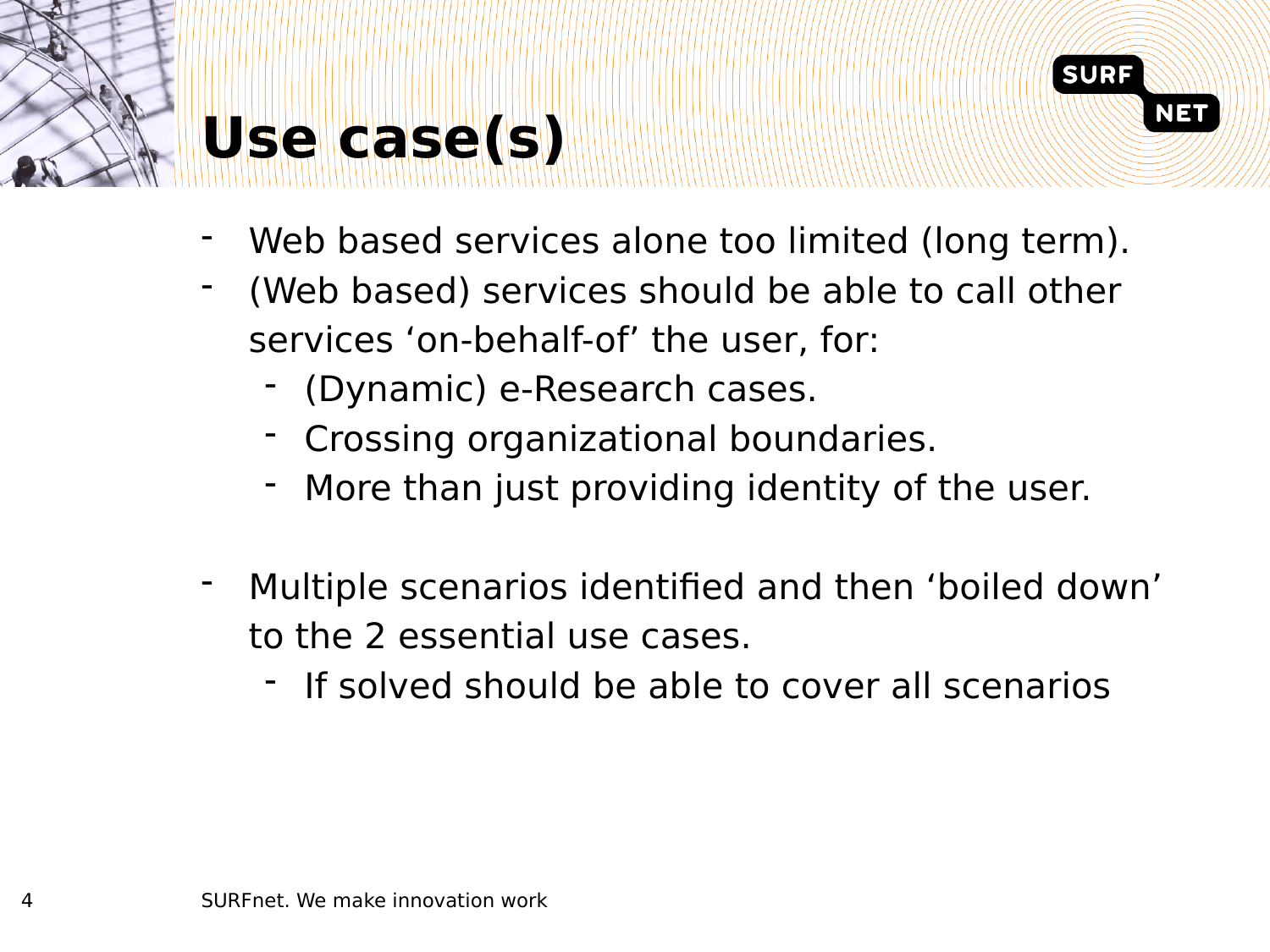

# Use case(s)
Web based services alone too limited (long term).
(Web based) services should be able to call other services ‘on-behalf-of’ the user, for:
(Dynamic) e-Research cases.
Crossing organizational boundaries.
More than just providing identity of the user.

Multiple scenarios identified and then ‘boiled down’ to the 2 essential use cases.
If solved should be able to cover all scenarios
4
SURFnet. We make innovation work